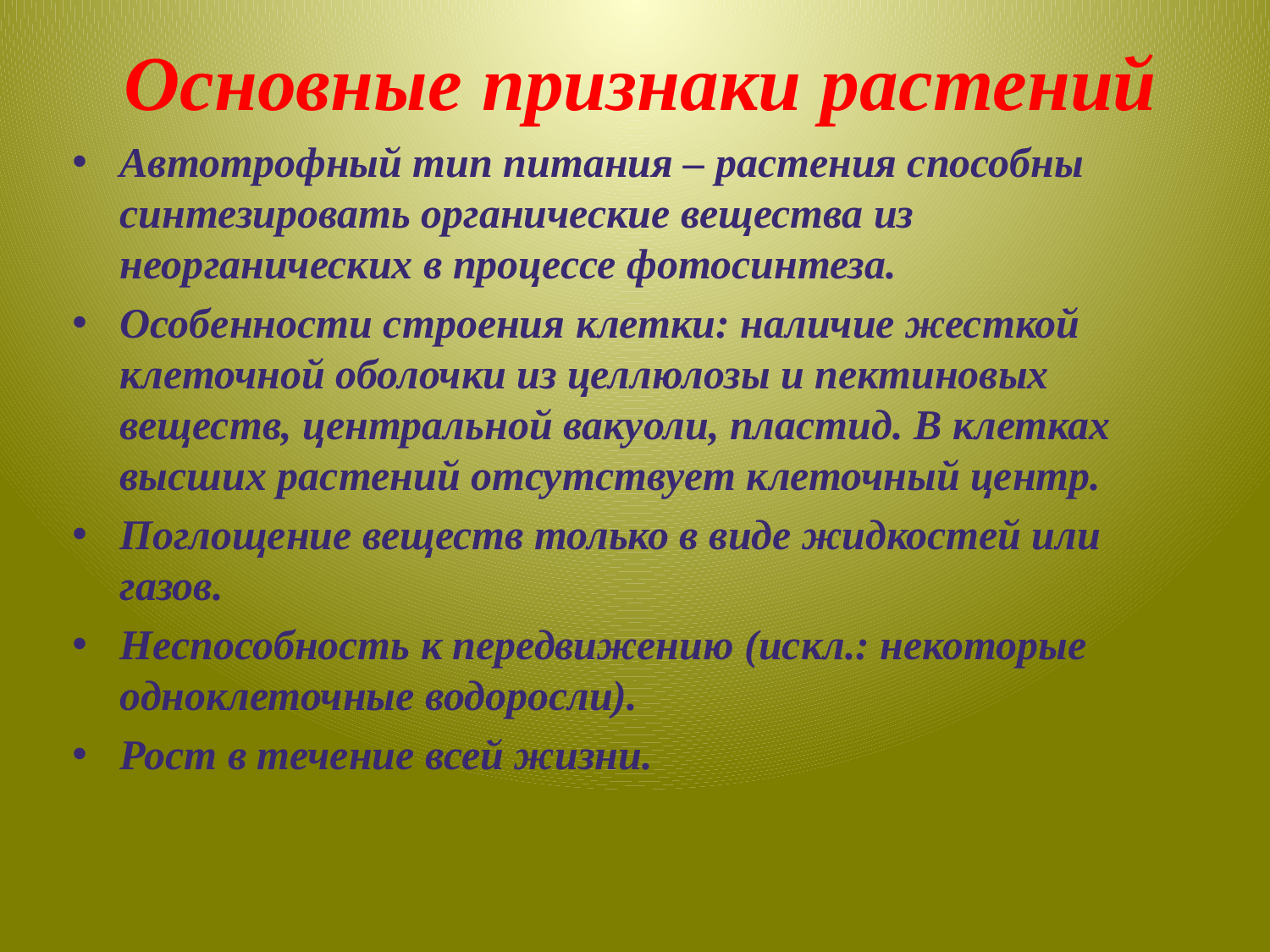

# Основные признаки растений
Автотрофный тип питания – растения способны синтезировать органические вещества из неорганических в процессе фотосинтеза.
Особенности строения клетки: наличие жесткой клеточной оболочки из целлюлозы и пектиновых веществ, центральной вакуоли, пластид. В клетках высших растений отсутствует клеточный центр.
Поглощение веществ только в виде жидкостей или газов.
Неспособность к передвижению (искл.: некоторые одноклеточные водоросли).
Рост в течение всей жизни.